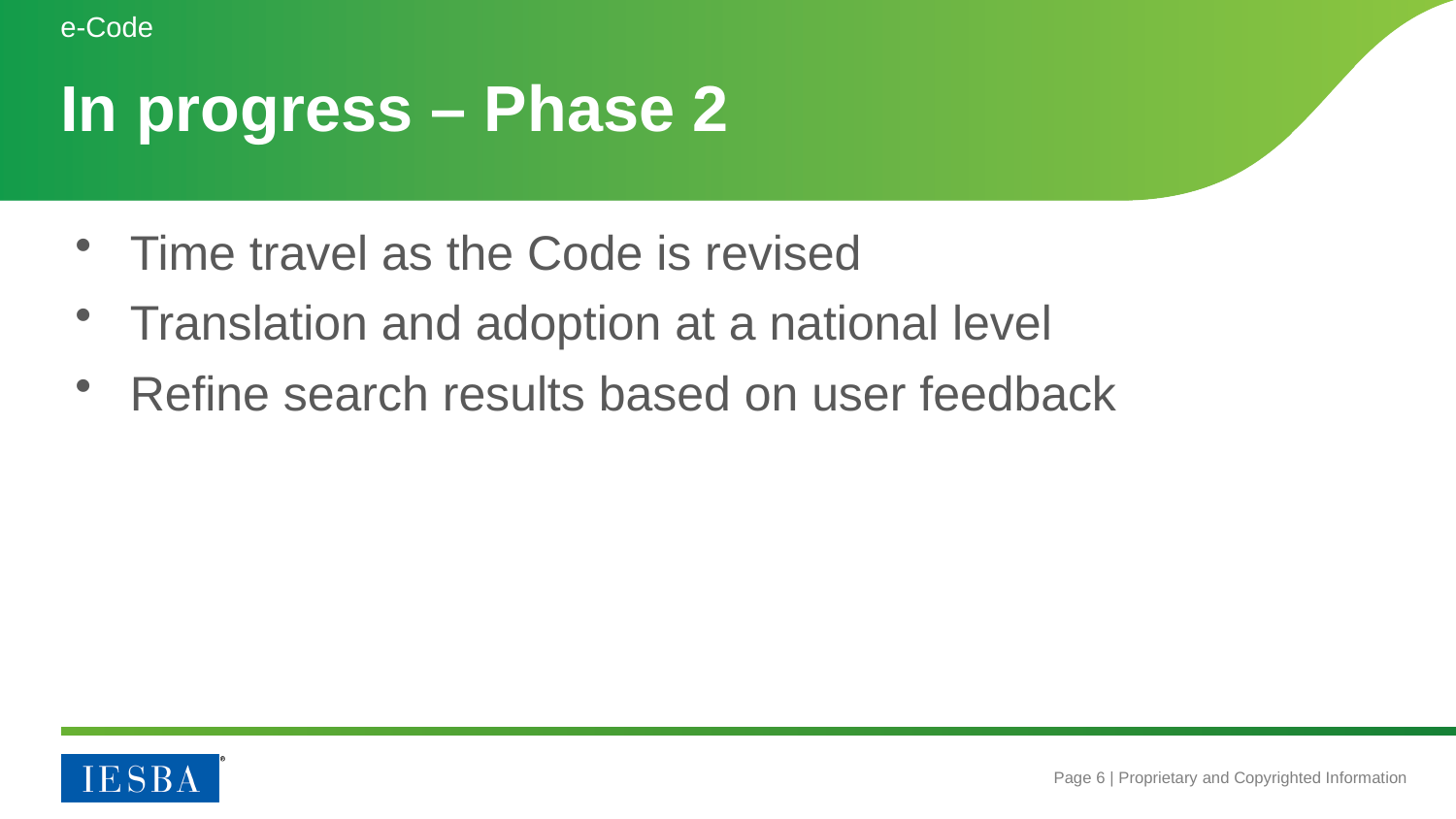

e-Code

# In progress – Phase 2
Time travel as the Code is revised
Translation and adoption at a national level
Refine search results based on user feedback